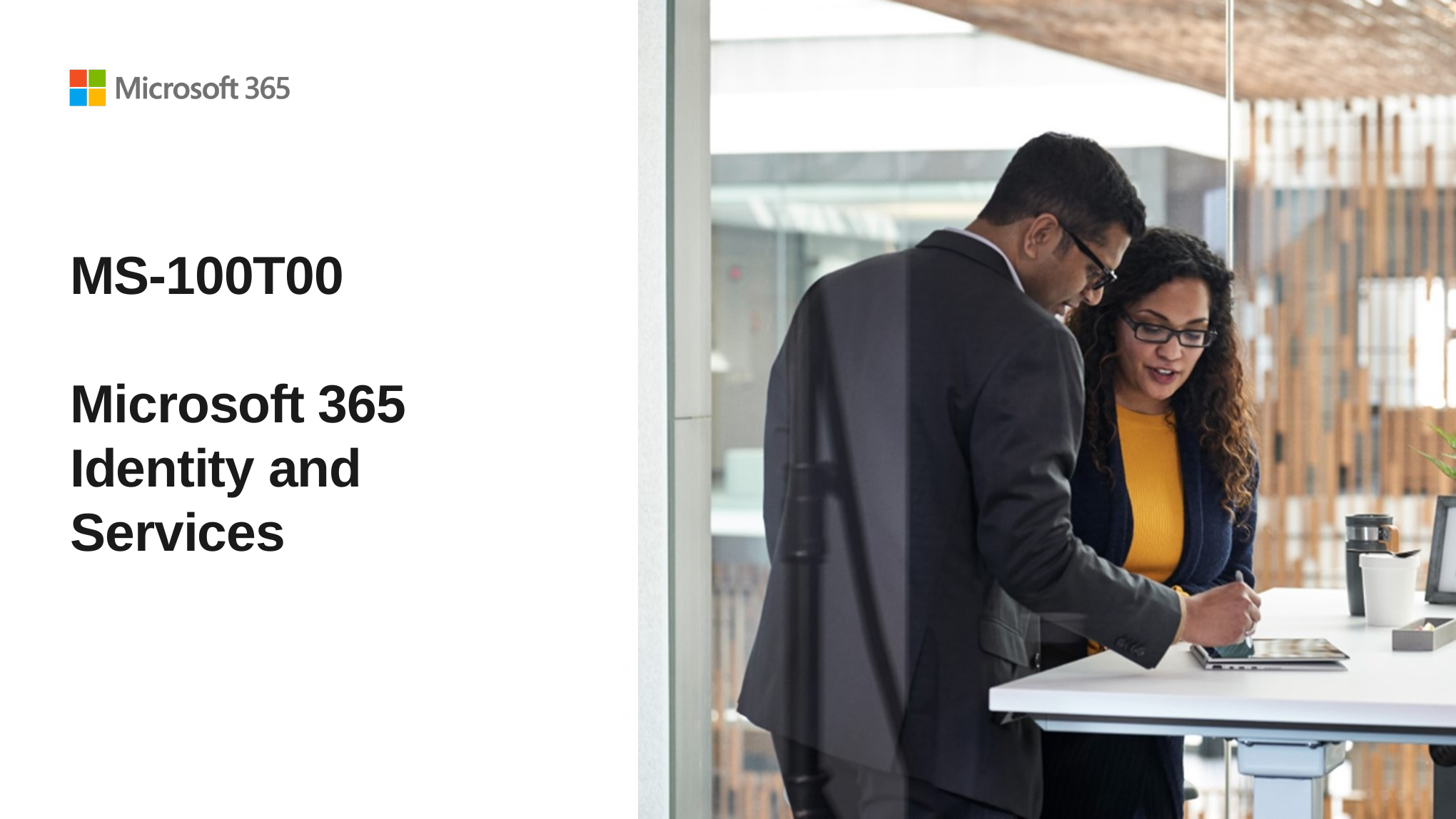

# MS-100T00 Microsoft 365 Identity and Services